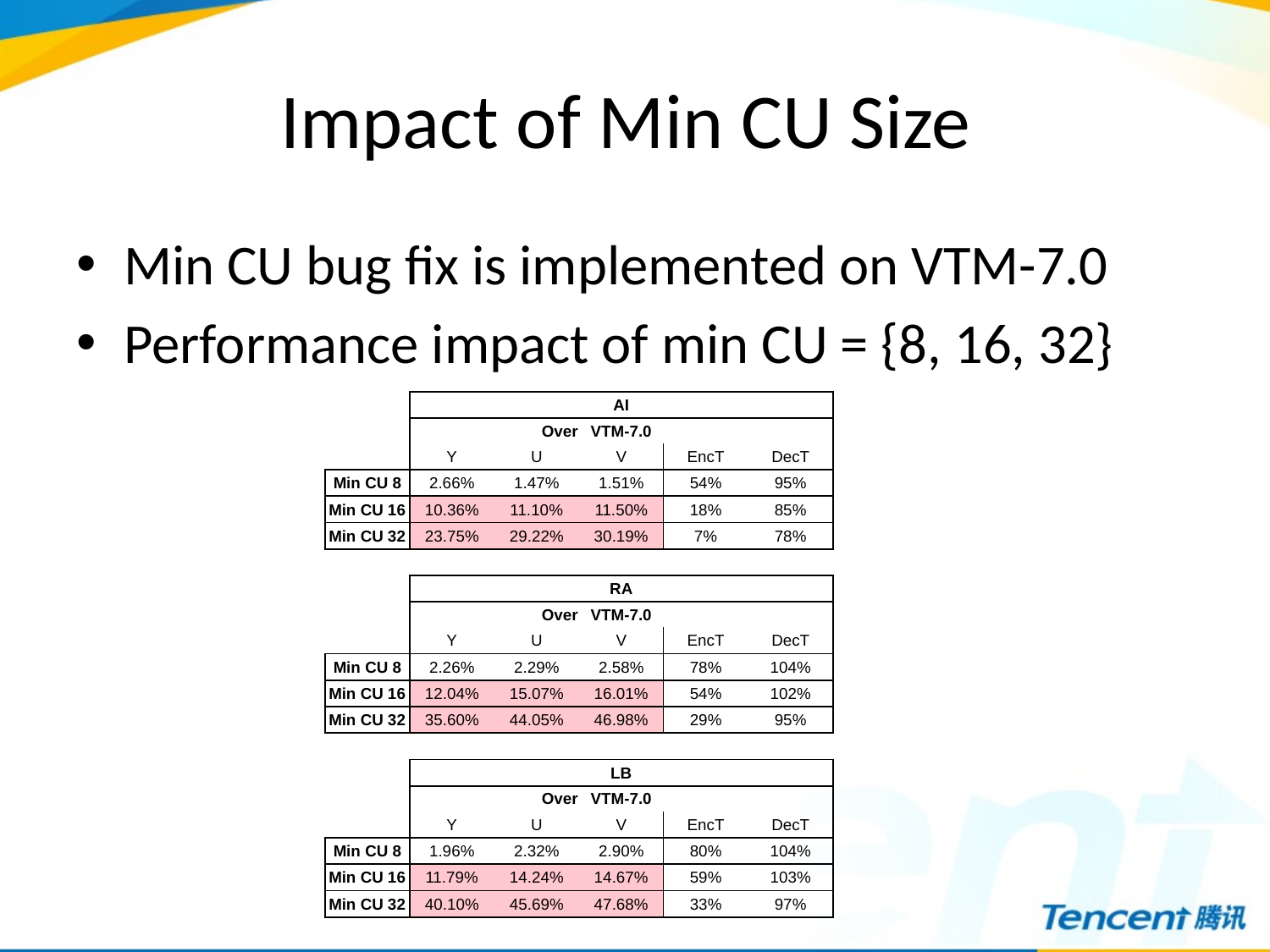

# Impact of Min CU Size
Min CU bug fix is implemented on VTM-7.0
Performance impact of min CU = {8, 16, 32}
|  |  |  | AI |  |  |
| --- | --- | --- | --- | --- | --- |
|  |  | Over | VTM-7.0 |  |  |
|  | Y | U | V | EncT | DecT |
| Min CU 8 | 2.66% | 1.47% | 1.51% | 54% | 95% |
| Min CU 16 | 10.36% | 11.10% | 11.50% | 18% | 85% |
| Min CU 32 | 23.75% | 29.22% | 30.19% | 7% | 78% |
|  |  |  |  |  |  |
|  |  |  | RA |  |  |
|  |  | Over | VTM-7.0 |  |  |
|  | Y | U | V | EncT | DecT |
| Min CU 8 | 2.26% | 2.29% | 2.58% | 78% | 104% |
| Min CU 16 | 12.04% | 15.07% | 16.01% | 54% | 102% |
| Min CU 32 | 35.60% | 44.05% | 46.98% | 29% | 95% |
|  |  |  |  |  |  |
|  |  |  | LB |  |  |
|  |  | Over | VTM-7.0 |  |  |
|  | Y | U | V | EncT | DecT |
| Min CU 8 | 1.96% | 2.32% | 2.90% | 80% | 104% |
| Min CU 16 | 11.79% | 14.24% | 14.67% | 59% | 103% |
| Min CU 32 | 40.10% | 45.69% | 47.68% | 33% | 97% |